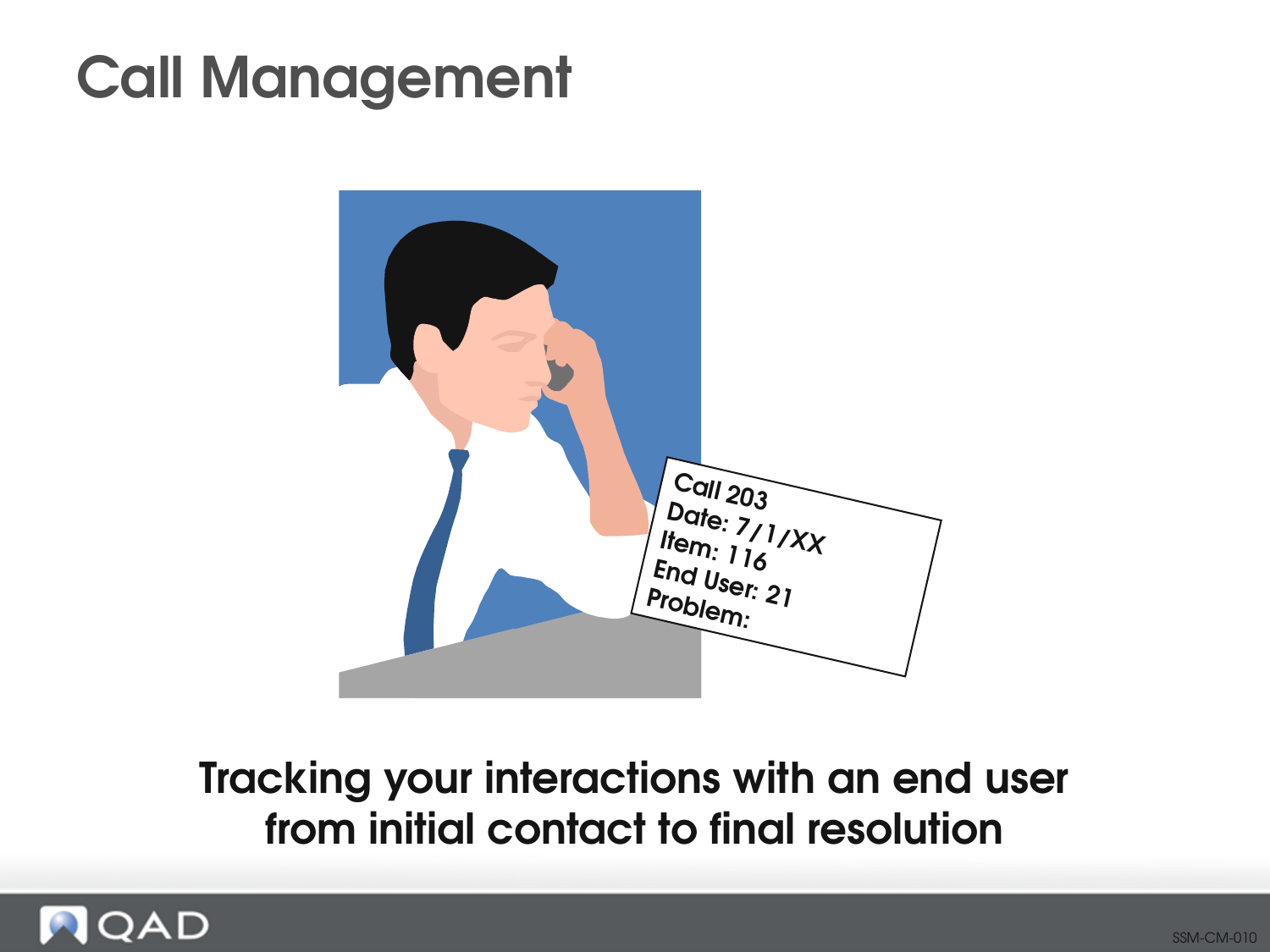

# Call Management

Call 203
Date: 7/1/XX
Item: 116
End User: 21
Problem:
Tracking your interactions with an end user
from initial contact to final resolution
SSM-CM-010